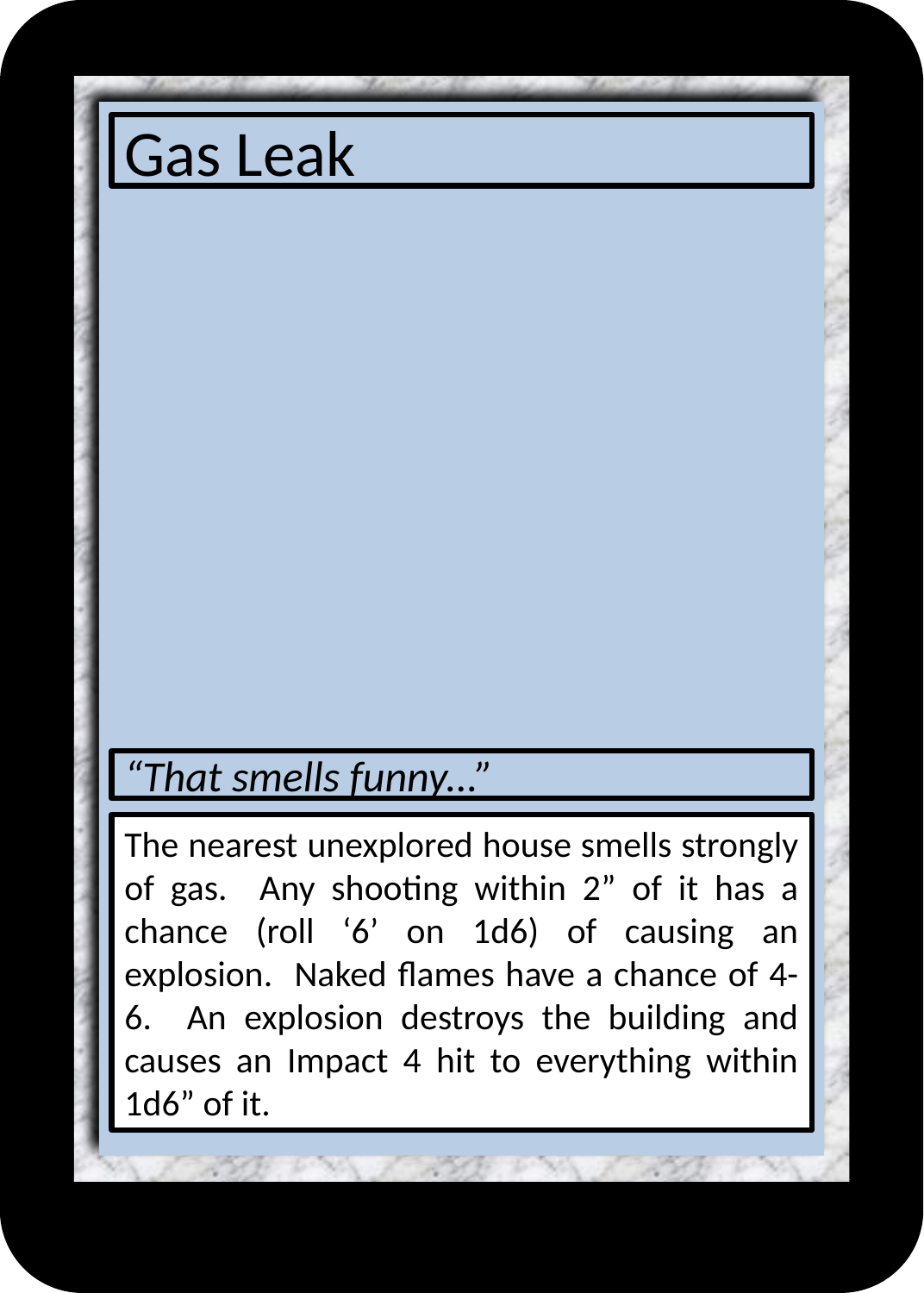

# Gas Leak

“That smells funny...”
The nearest unexplored house smells strongly of gas.  Any shooting within 2” of it has a chance (roll ‘6’ on 1d6) of causing an explosion.  Naked flames have a chance of 4-6.  An explosion destroys the building and causes an Impact 4 hit to everything within 1d6” of it.